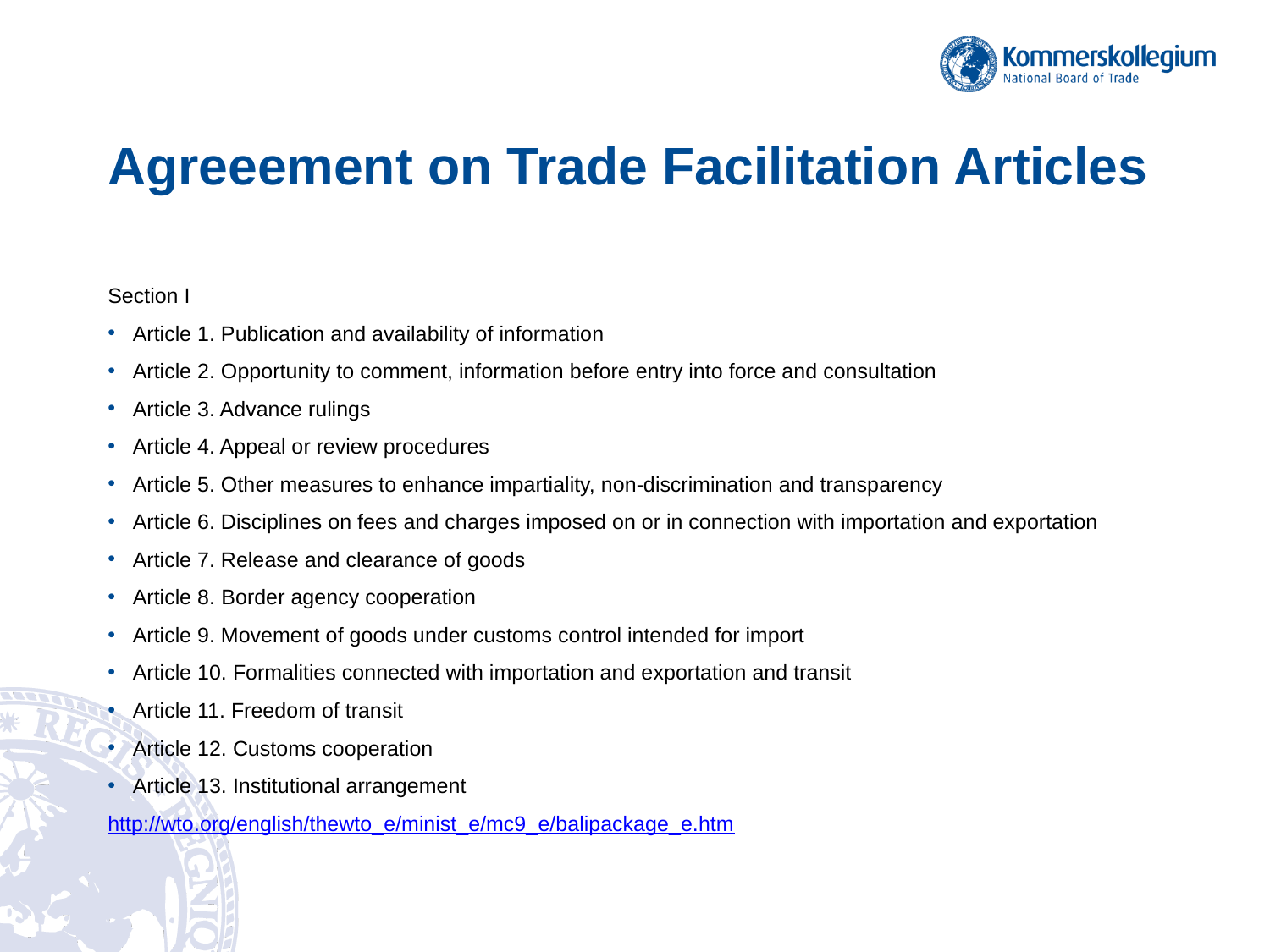

# Agreeement on Trade Facilitation Articles
Section I
Article 1. Publication and availability of information
Article 2. Opportunity to comment, information before entry into force and consultation
Article 3. Advance rulings
Article 4. Appeal or review procedures
Article 5. Other measures to enhance impartiality, non-discrimination and transparency
Article 6. Disciplines on fees and charges imposed on or in connection with importation and exportation
Article 7. Release and clearance of goods
Article 8. Border agency cooperation
Article 9. Movement of goods under customs control intended for import
Article 10. Formalities connected with importation and exportation and transit
Article 11. Freedom of transit
Article 12. Customs cooperation
Article 13. Institutional arrangement
http://wto.org/english/thewto_e/minist_e/mc9_e/balipackage_e.htm